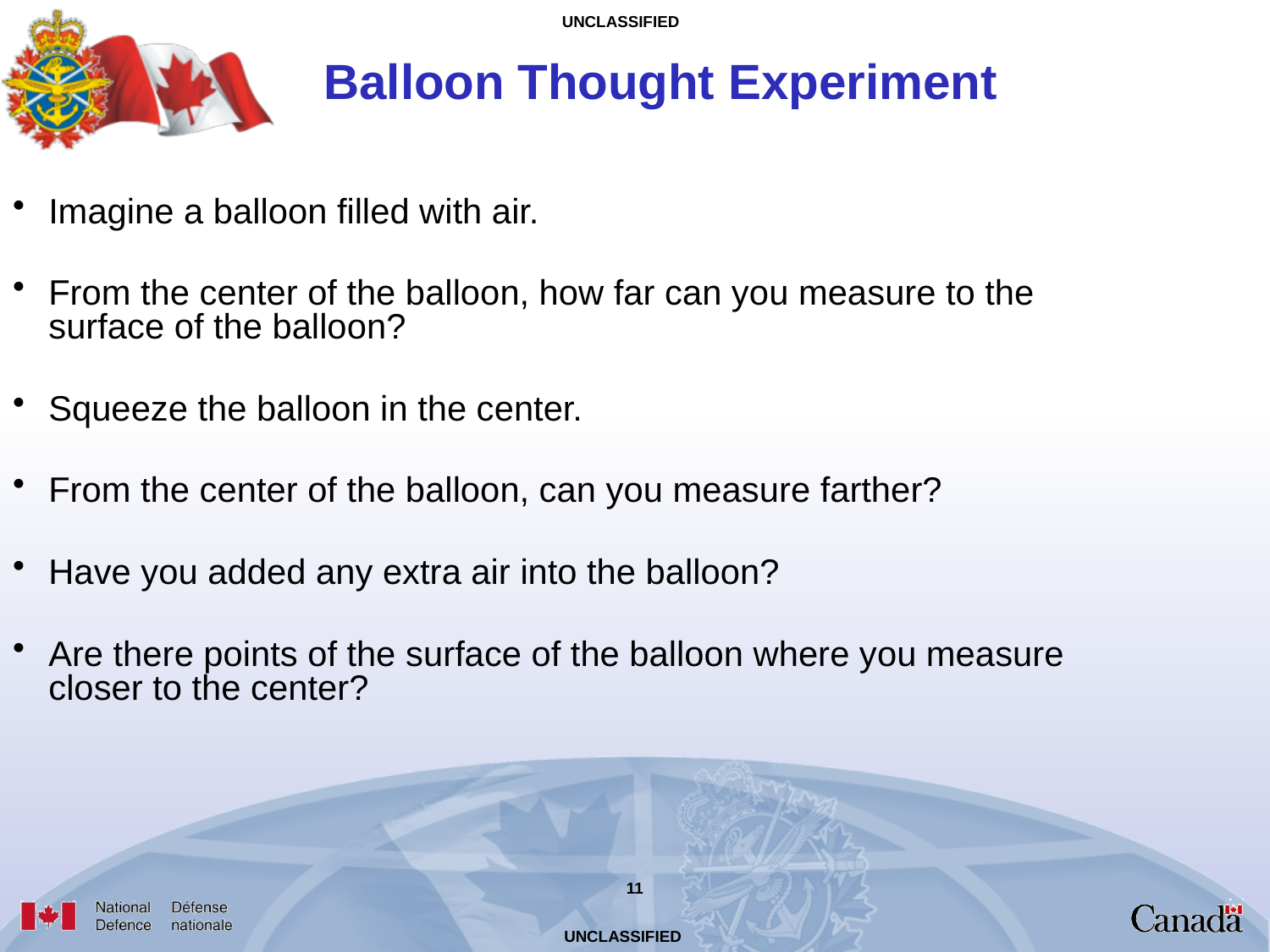

Balloon Thought Experiment

Imagine a balloon filled with air.

From the center of the balloon, how far can you measure to the surface of the balloon?

Squeeze the balloon in the center.

From the center of the balloon, can you measure farther?

Have you added any extra air into the balloon?

Are there points of the surface of the balloon where you measure closer to the center?